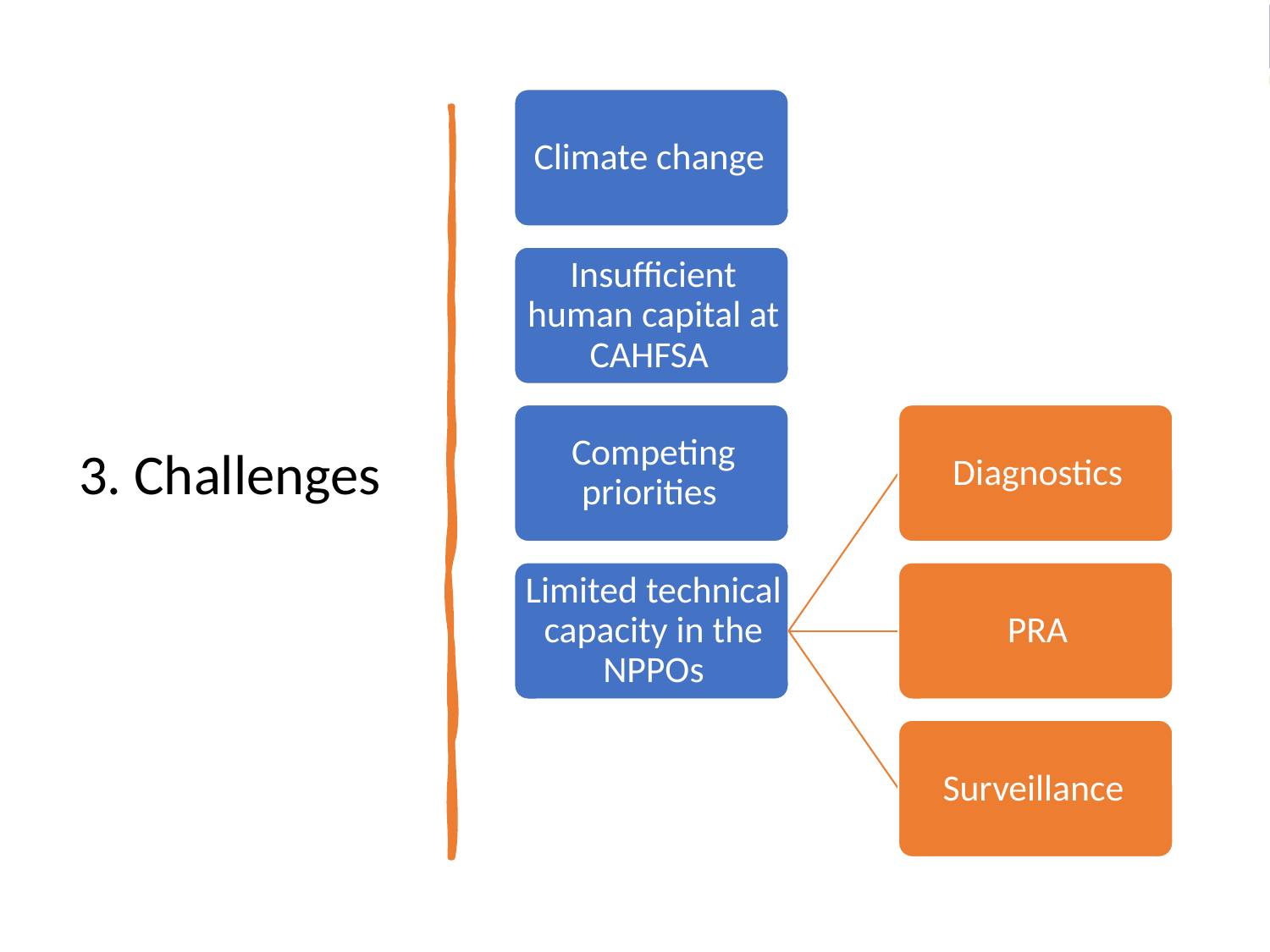

Climate change
Insufficient human capital at CAHFSA
Competing priorities
Limited technical capacity in the NPPOs

Diagnostics

PRA

Surveillance
# 3. Challenges